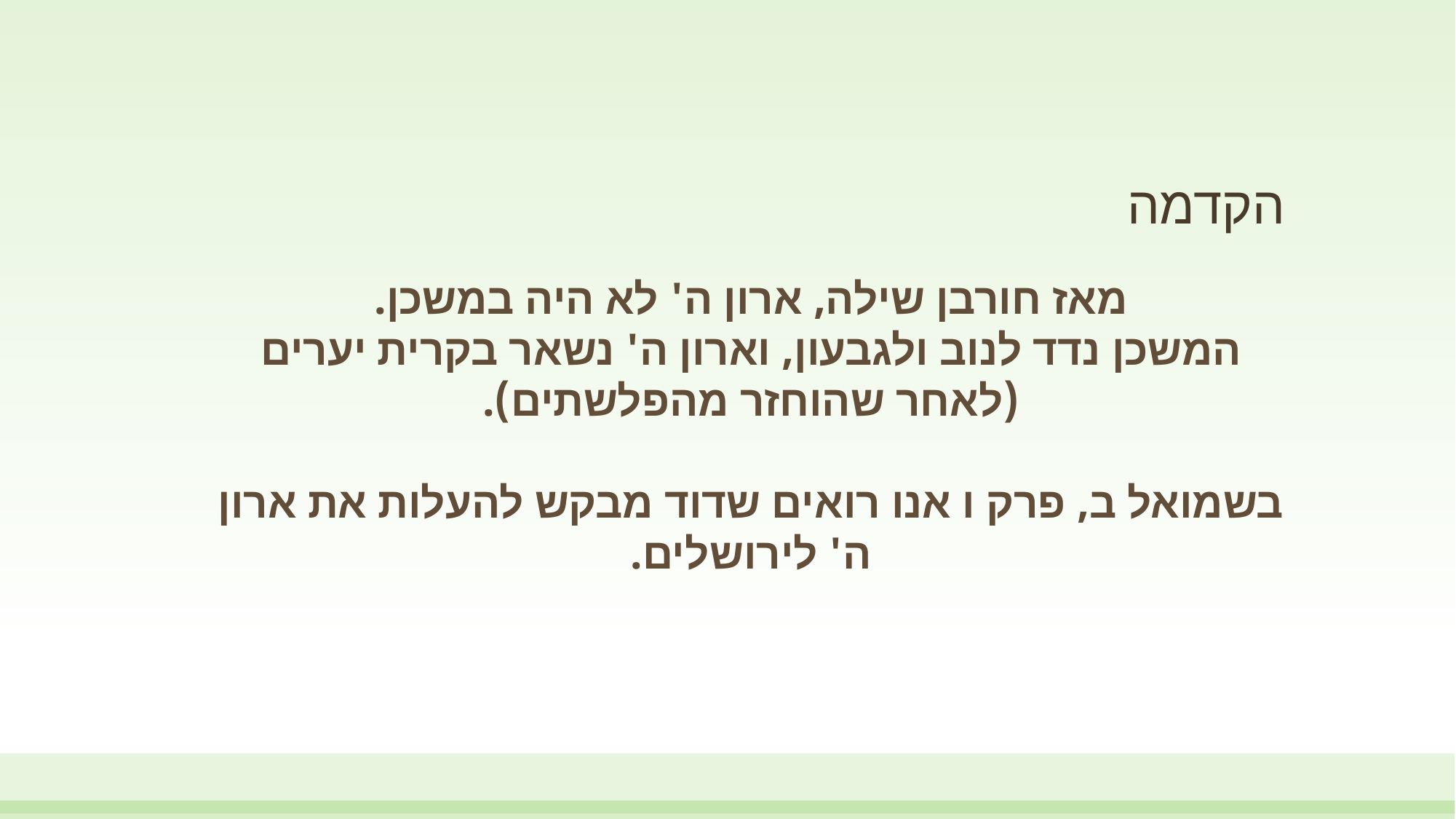

# הקדמה
מאז חורבן שילה, ארון ה' לא היה במשכן.
המשכן נדד לנוב ולגבעון, וארון ה' נשאר בקרית יערים (לאחר שהוחזר מהפלשתים).

בשמואל ב, פרק ו אנו רואים שדוד מבקש להעלות את ארון ה' לירושלים.